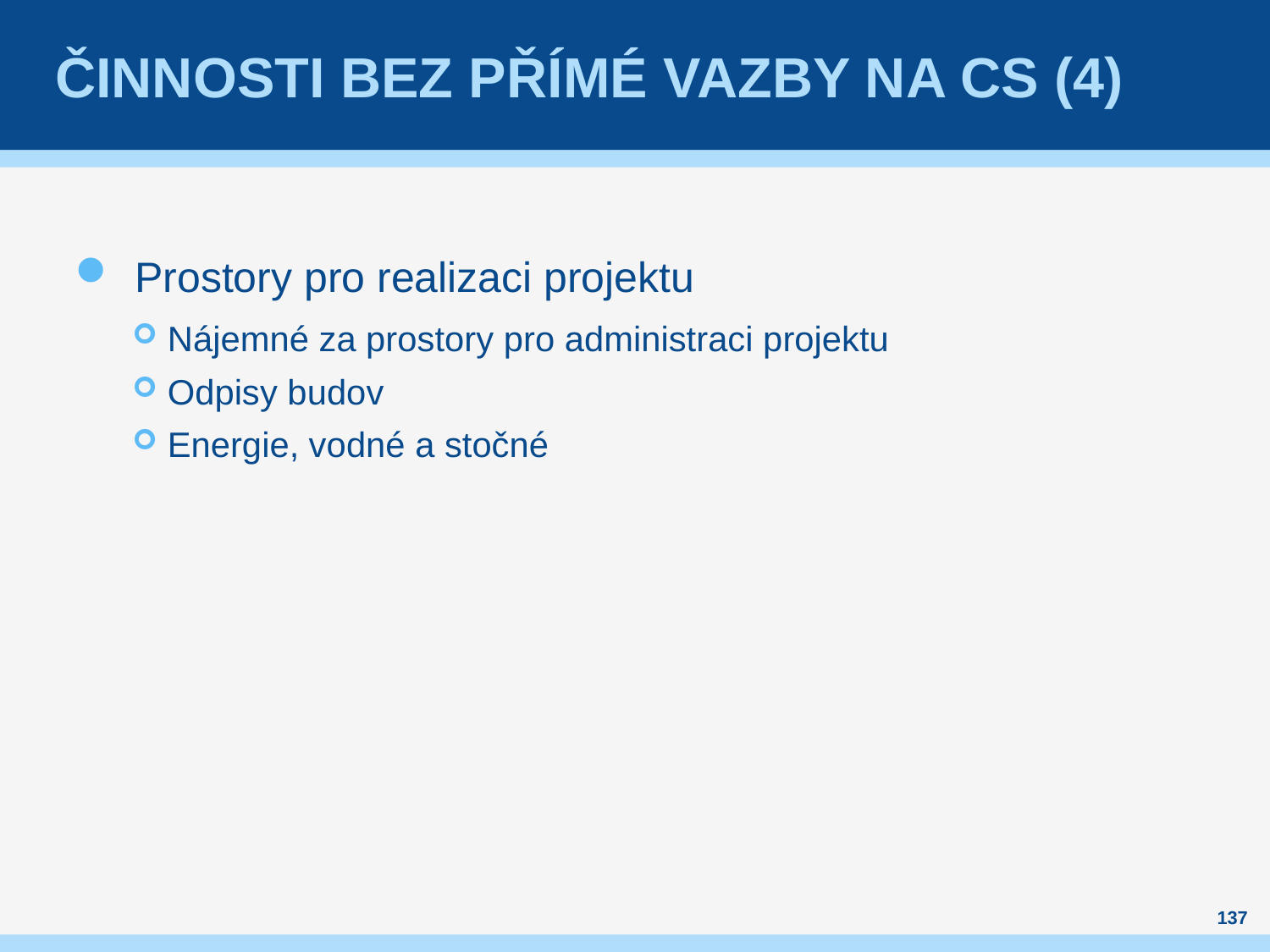

# Činnosti bez přímé vazby na cs (4)
Prostory pro realizaci projektu
Nájemné za prostory pro administraci projektu
Odpisy budov
Energie, vodné a stočné
137